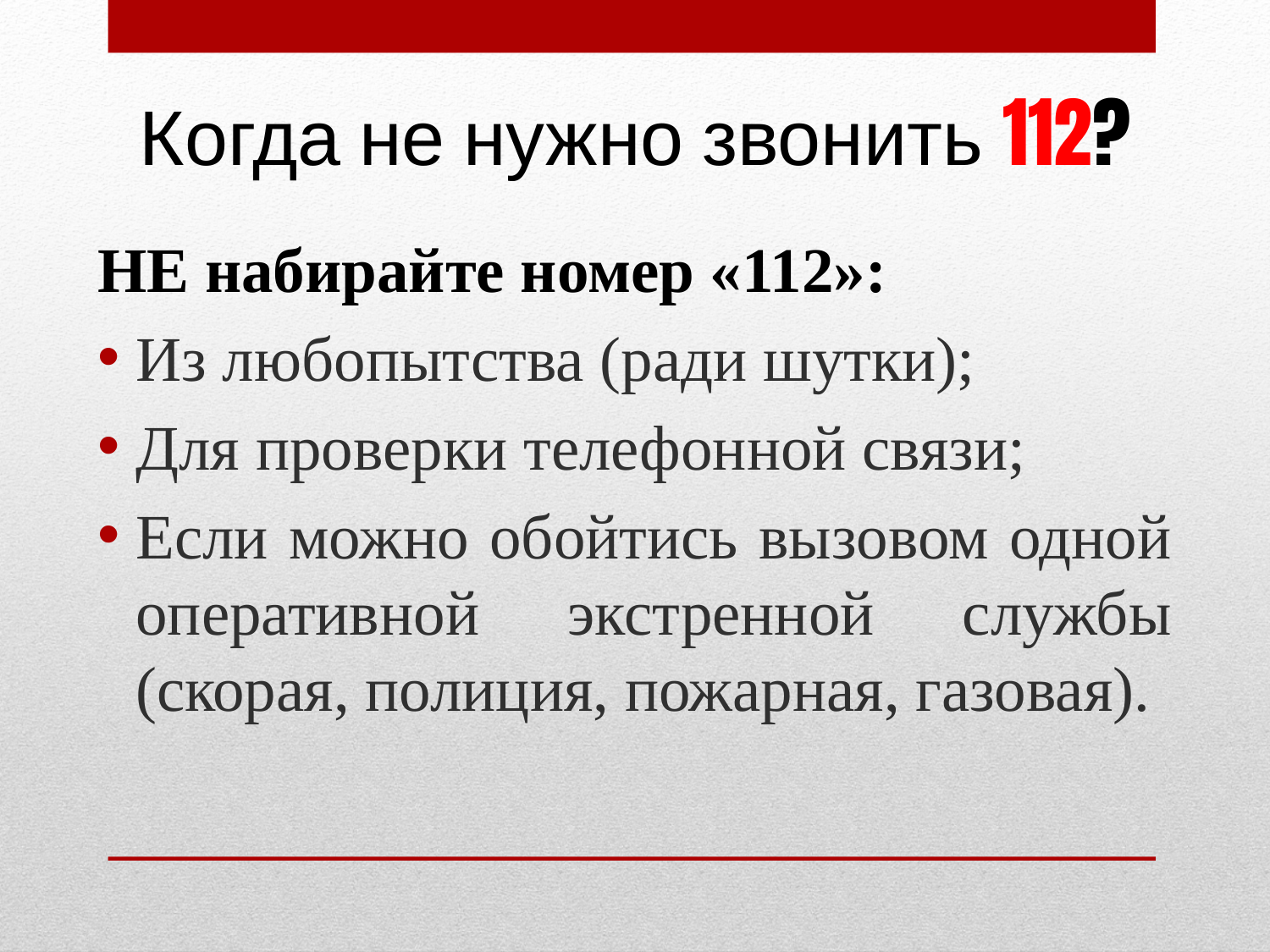

# Когда не нужно звонить 112?
НЕ набирайте номер «112»:
Из любопытства (ради шутки);
Для проверки телефонной связи;
Если можно обойтись вызовом одной оперативной экстренной службы (скорая, полиция, пожарная, газовая).